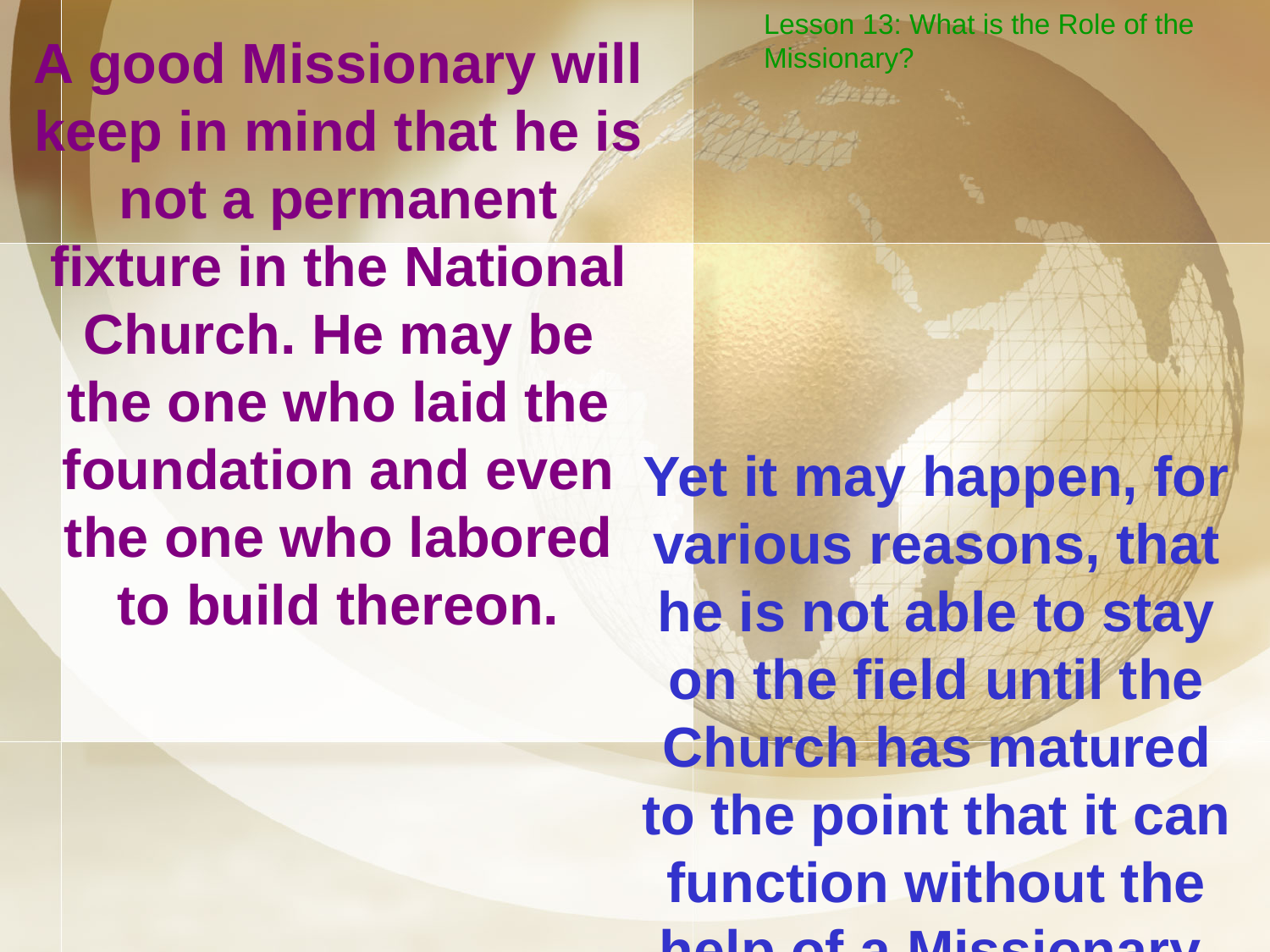

Lesson 13: What is the Role of the Missionary?
A good Missionary will keep in mind that he is not a permanent fixture in the National Church. He may be the one who laid the foundation and even the one who labored to build thereon.
Yet it may happen, for various reasons, that he is not able to stay on the field until the Church has matured to the point that it can function without the help of a Missionary.